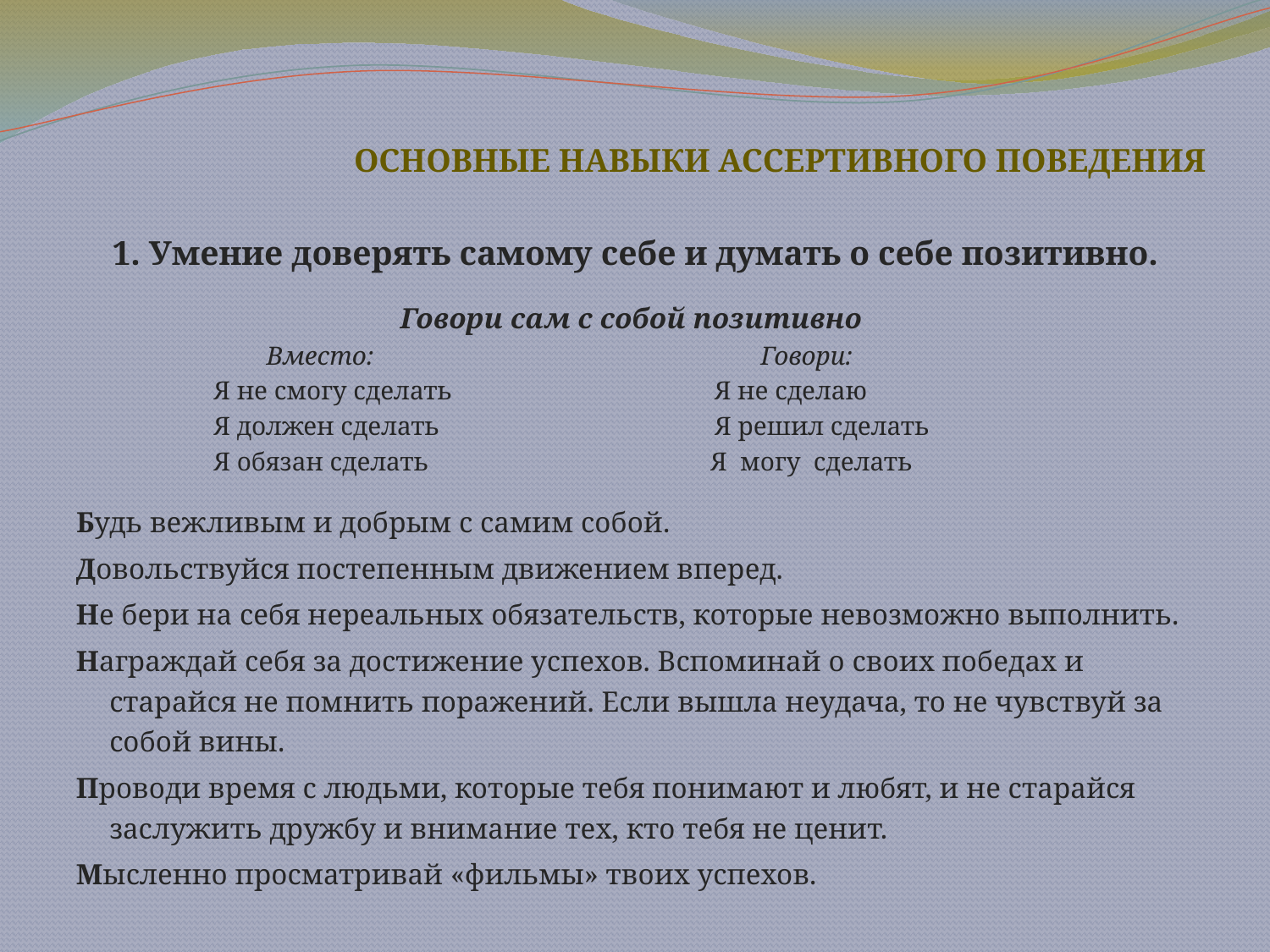

# ОСНОВНЫЕ НАВЫКИ АССЕРТИВНОГО ПОВЕДЕНИЯ
1. Умение доверять самому себе и думать о себе позитивно.
Говори сам с собой позитивно
                             Вместо:                                                           Говори:
                     Я не смогу сделать                                        Я не сделаю
                     Я должен сделать                                          Я решил сделать
                     Я обязан сделать                                           Я  могу  сделать
Будь вежливым и добрым с самим собой.
Довольствуйся постепенным движением вперед.
Не бери на себя нереальных обязательств, которые невозможно выполнить.
Награждай себя за достижение успехов. Вспоминай о своих победах и старайся не помнить поражений. Если вышла неудача, то не чувствуй за собой вины.
Проводи время с людьми, которые тебя понимают и любят, и не старайся заслужить дружбу и внимание тех, кто тебя не ценит.
Мысленно просматривай «фильмы» твоих успехов.